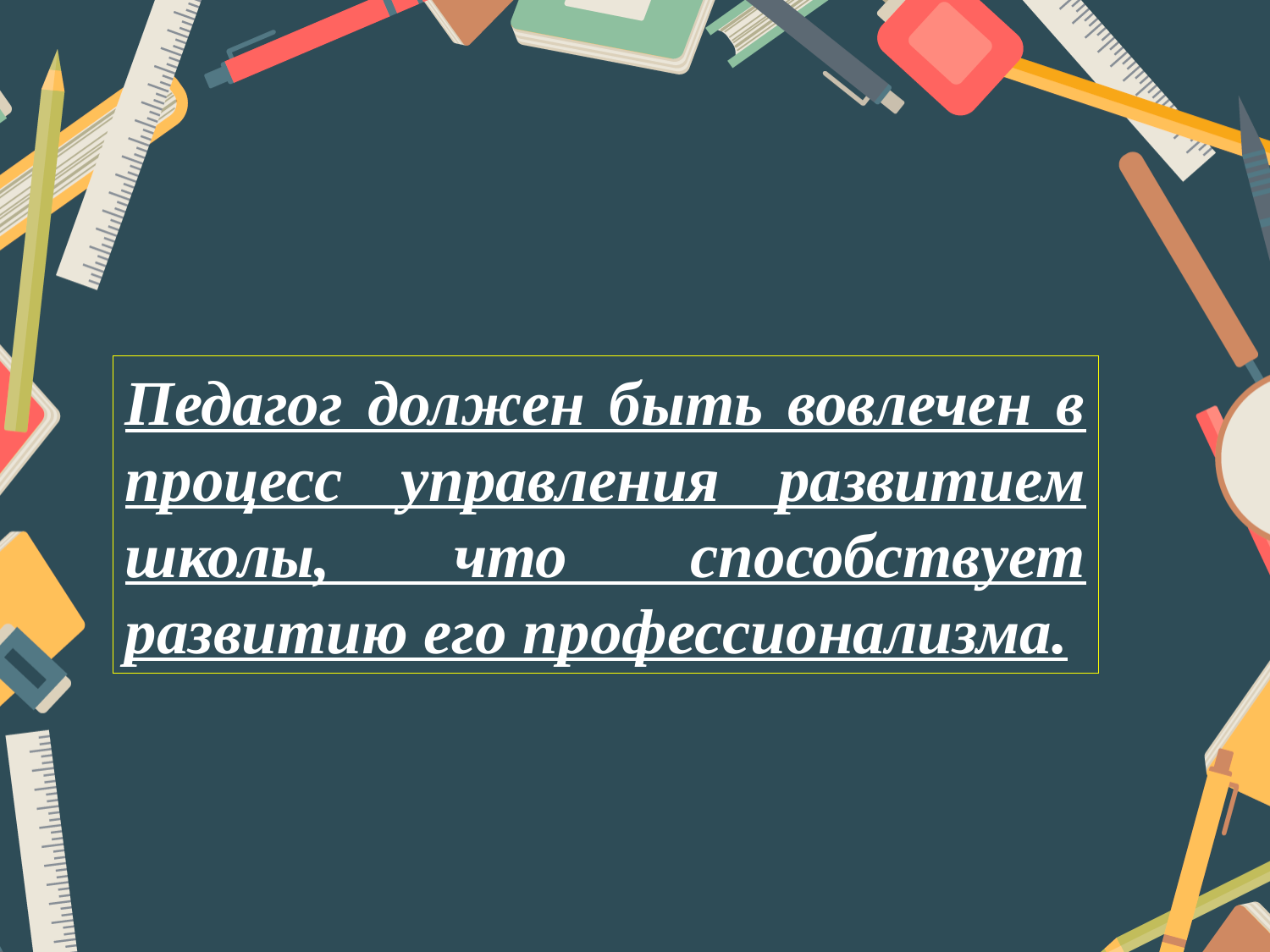

Педагог должен быть вовлечен в процесс управления развитием школы, что способствует развитию его профессионализма.